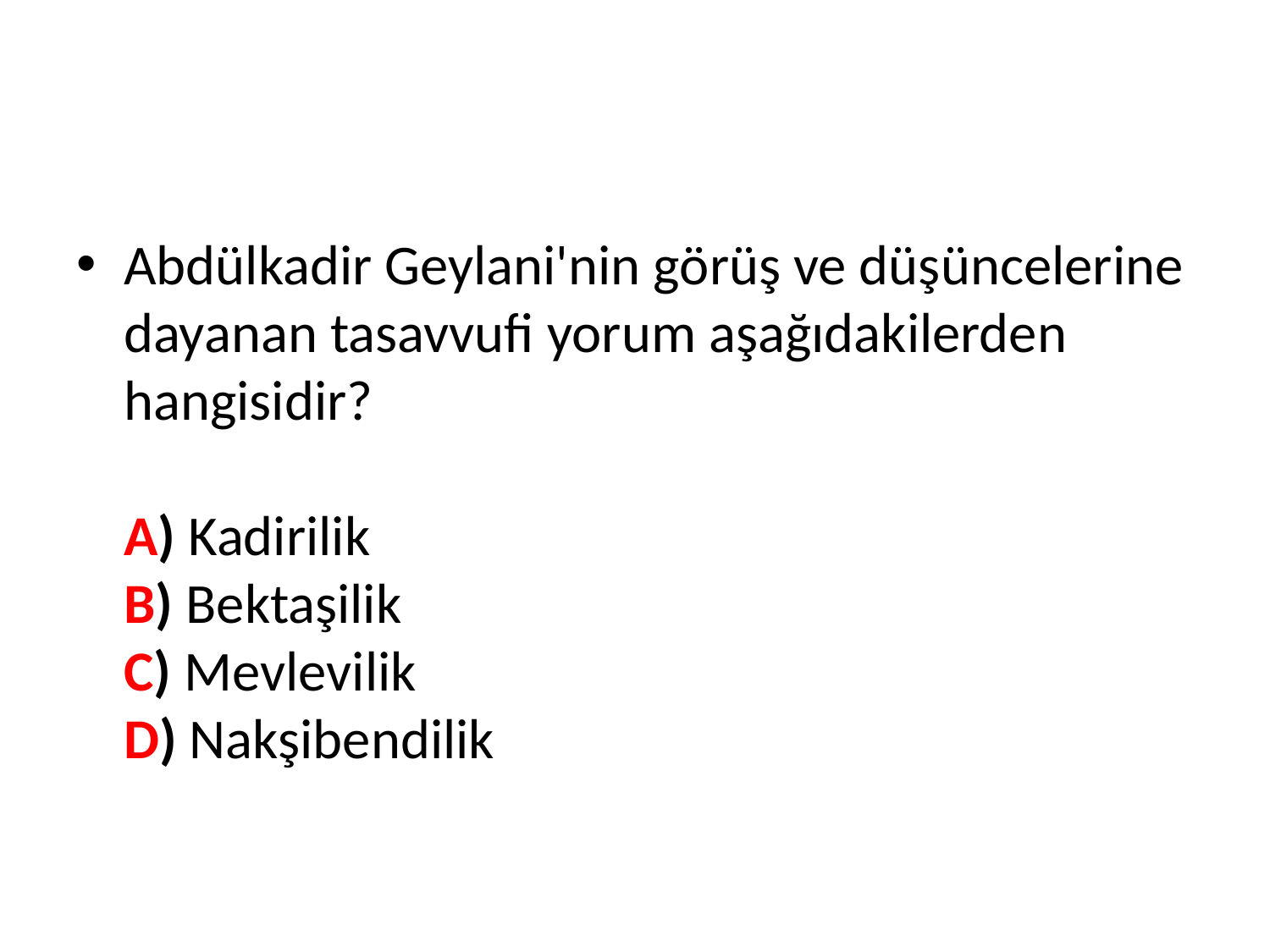

#
Abdülkadir Geylani'nin görüş ve düşüncelerine dayanan tasavvufi yorum aşağıdakilerden hangisidir?
A) Kadirilik
B) Bektaşilik
C) Mevlevilik
D) Nakşibendilik